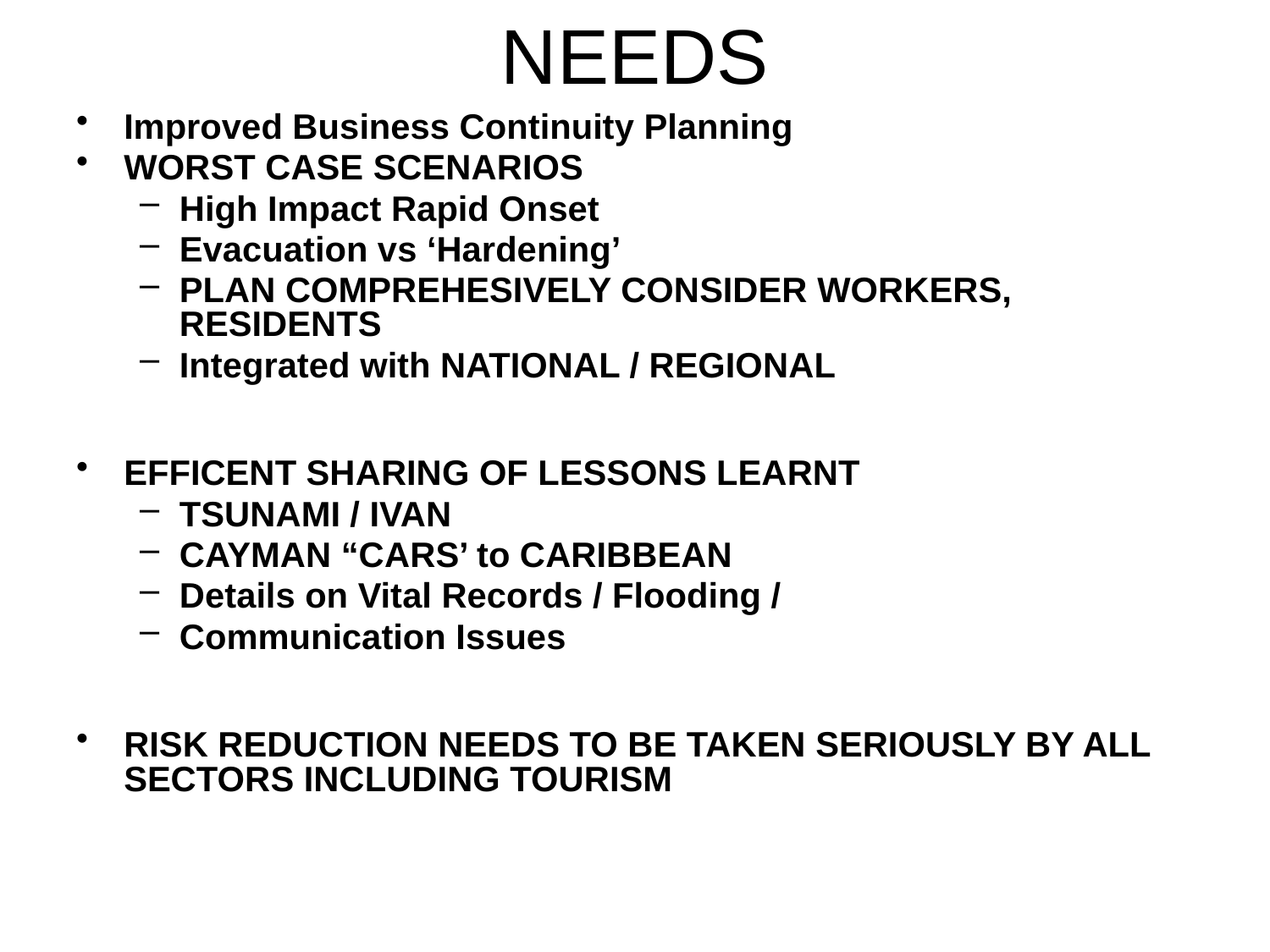

# NEEDS
Improved Business Continuity Planning
WORST CASE SCENARIOS
High Impact Rapid Onset
Evacuation vs ‘Hardening’
PLAN COMPREHESIVELY CONSIDER WORKERS, RESIDENTS
Integrated with NATIONAL / REGIONAL

EFFICENT SHARING OF LESSONS LEARNT
TSUNAMI / IVAN
CAYMAN “CARS’ to CARIBBEAN
Details on Vital Records / Flooding /
Communication Issues

RISK REDUCTION NEEDS TO BE TAKEN SERIOUSLY BY ALL SECTORS INCLUDING TOURISM